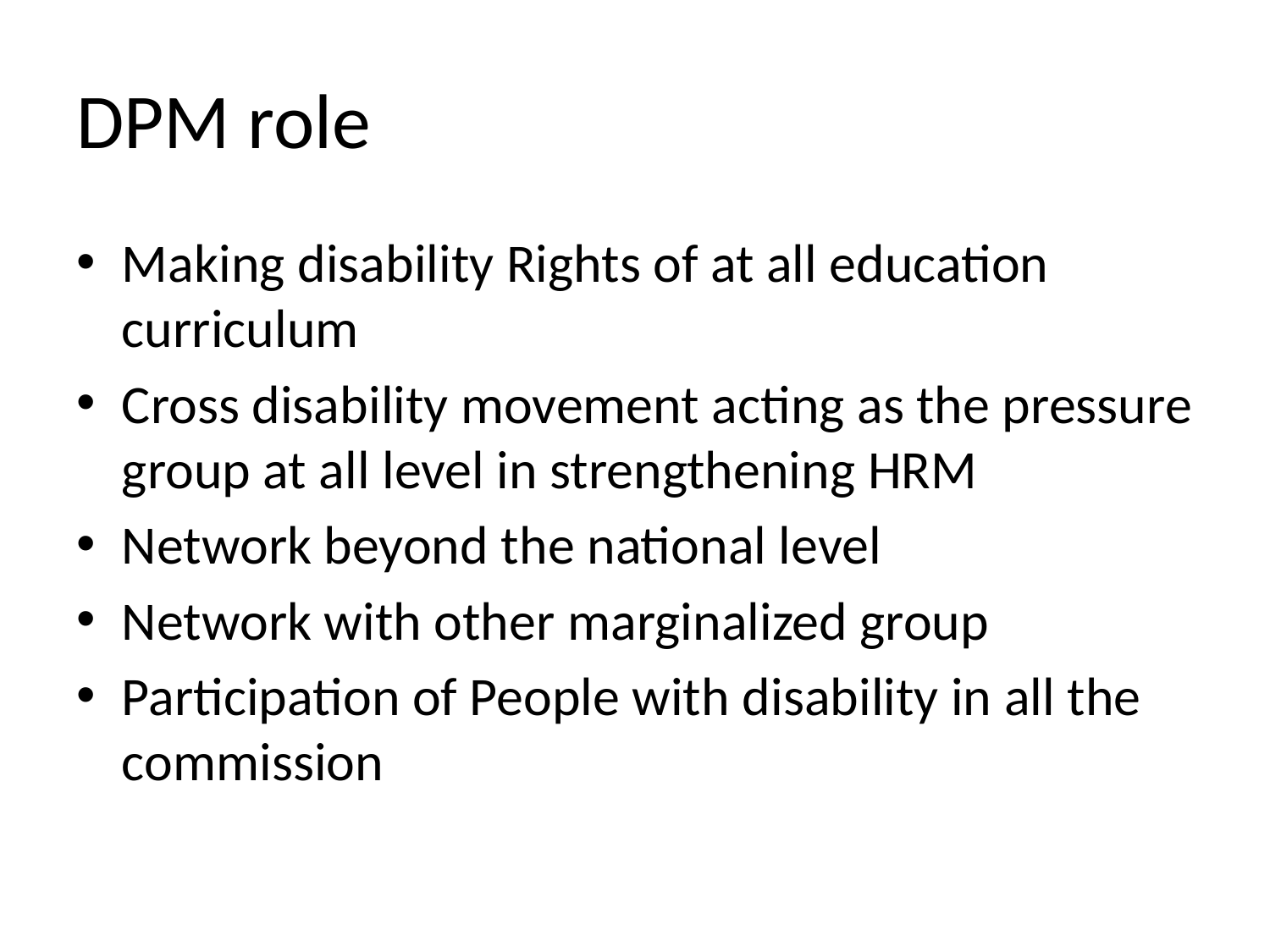

# DPM role
Making disability Rights of at all education curriculum
Cross disability movement acting as the pressure group at all level in strengthening HRM
Network beyond the national level
Network with other marginalized group
Participation of People with disability in all the commission